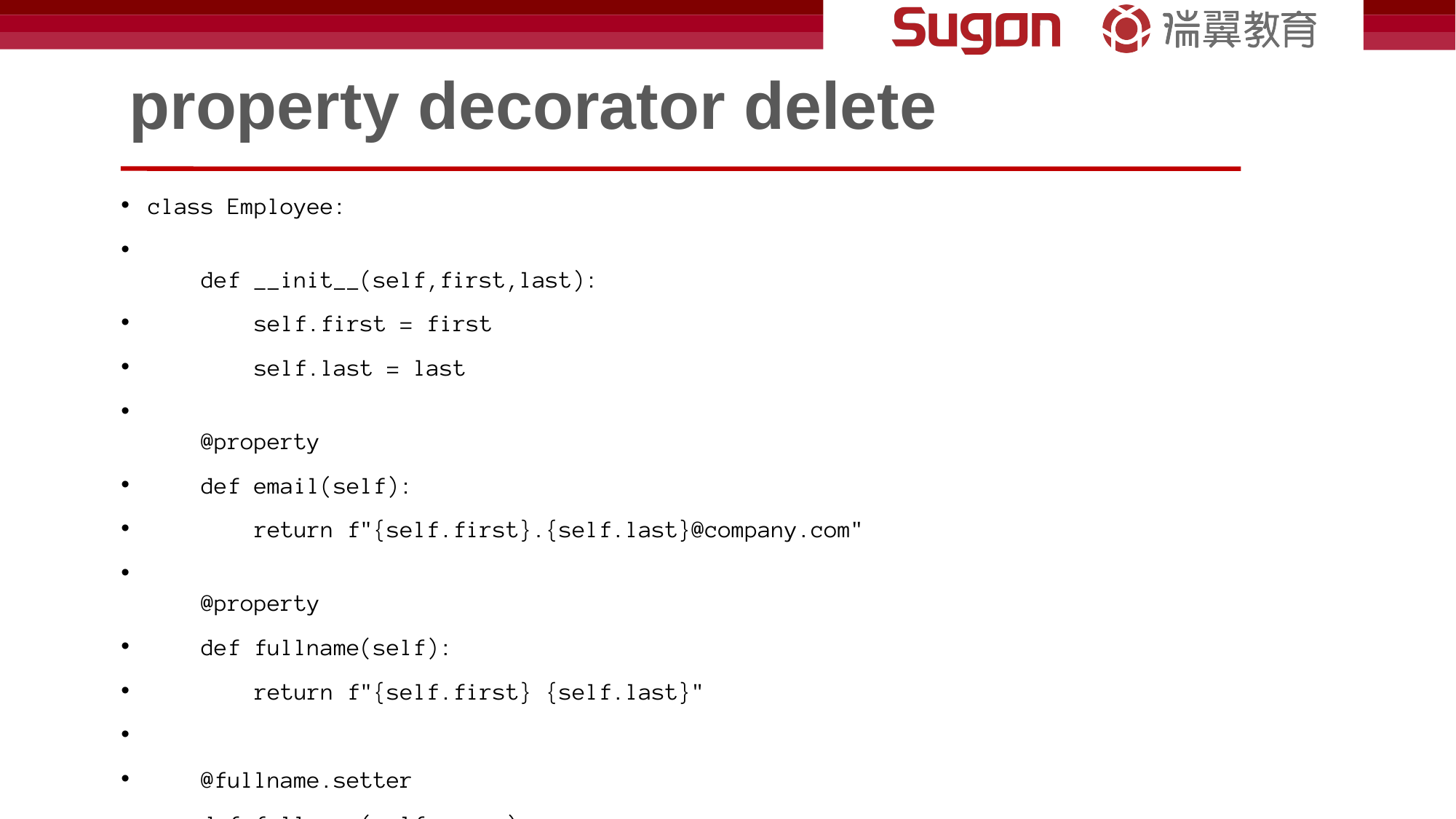

# property decorator delete
class Employee:
    def __init__(self,first,last):
        self.first = first
        self.last = last
    @property
    def email(self):
        return f"{self.first}.{self.last}@company.com"
    @property
    def fullname(self):
        return f"{self.first} {self.last}"

    @fullname.setter
    def fullname(self, name):
        first, last = name.split(" ")
        self.first = first
        self.last = last
    @fullname.deleter
    def fullname(self):
        print("Delete Name!")
        self.first = None
        self.last = None
emp1 = Employee("weiye","Yu")
emp1.fullname = "Hanhua Deng"
print(emp1.first)
print(emp1.email)
print(emp1.fullname)
del emp1.fullname
print(emp1.first)